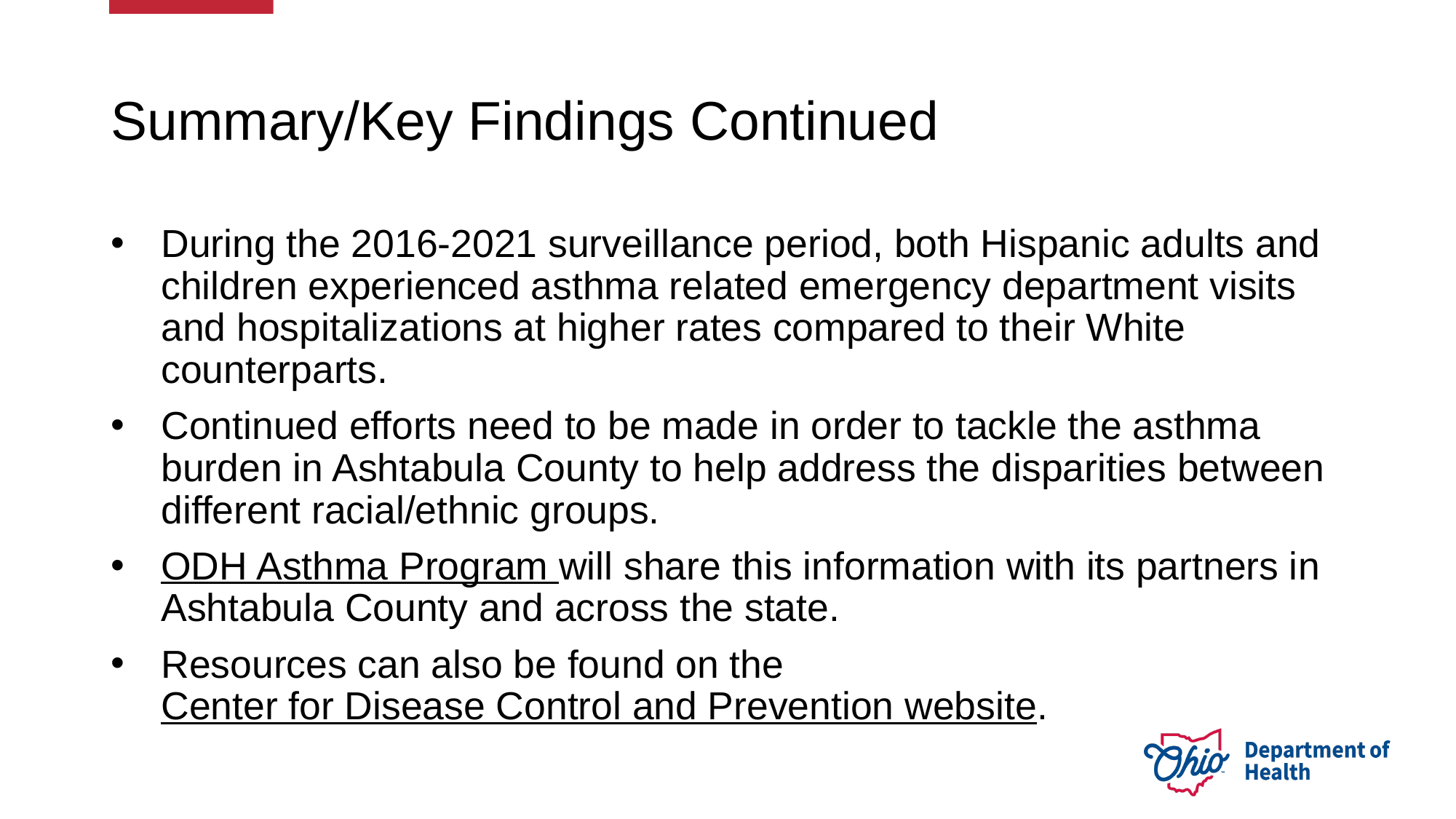

# Summary/Key Findings Continued
During the 2016-2021 surveillance period, both Hispanic adults and children experienced asthma related emergency department visits and hospitalizations at higher rates compared to their White counterparts.
Continued efforts need to be made in order to tackle the asthma burden in Ashtabula County to help address the disparities between different racial/ethnic groups.
ODH Asthma Program will share this information with its partners in Ashtabula County and across the state.
Resources can also be found on the Center for Disease Control and Prevention website.